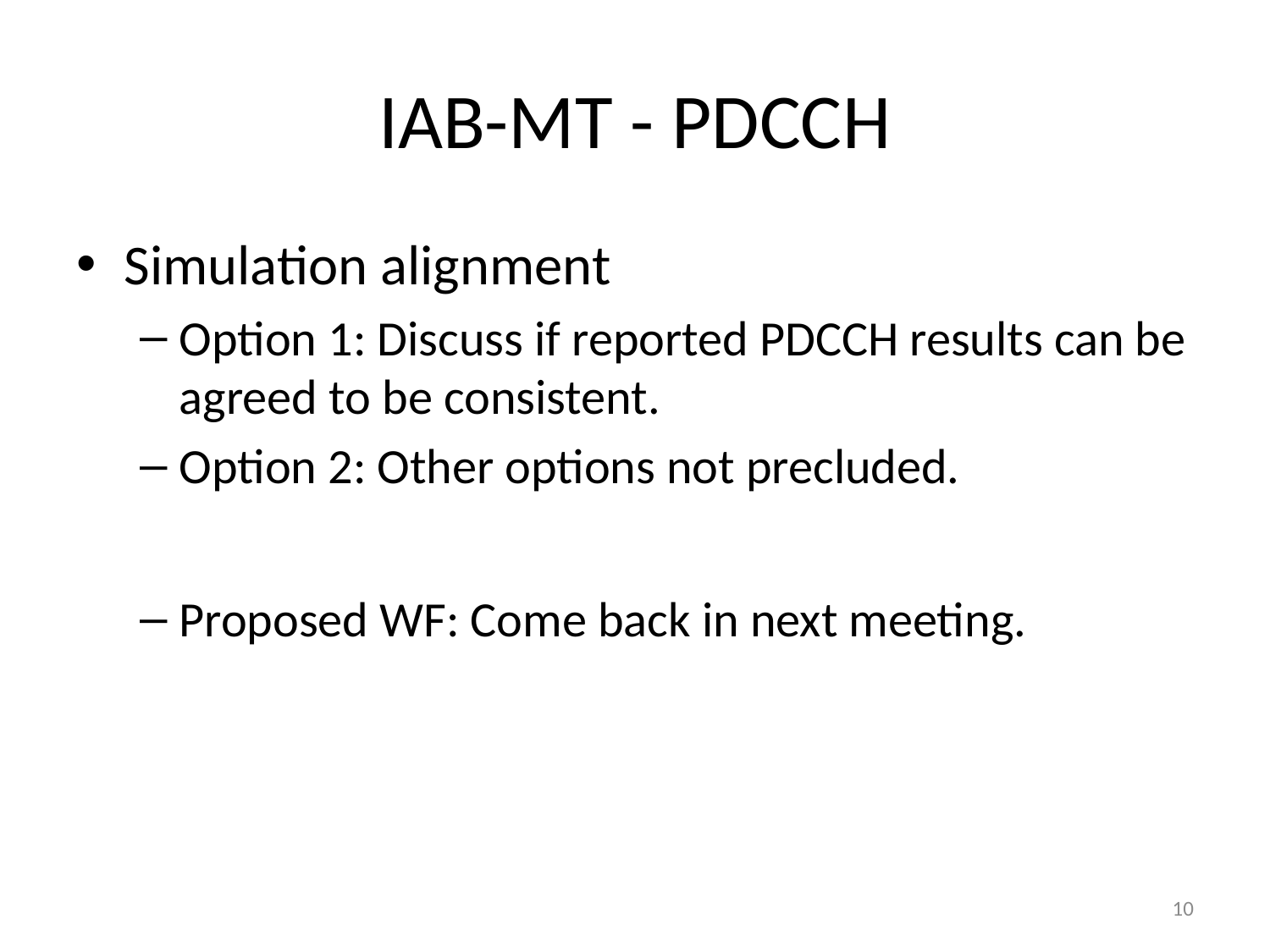

# IAB-MT - PDCCH
Simulation alignment
Option 1: Discuss if reported PDCCH results can be agreed to be consistent.
Option 2: Other options not precluded.

Proposed WF: Come back in next meeting.

10